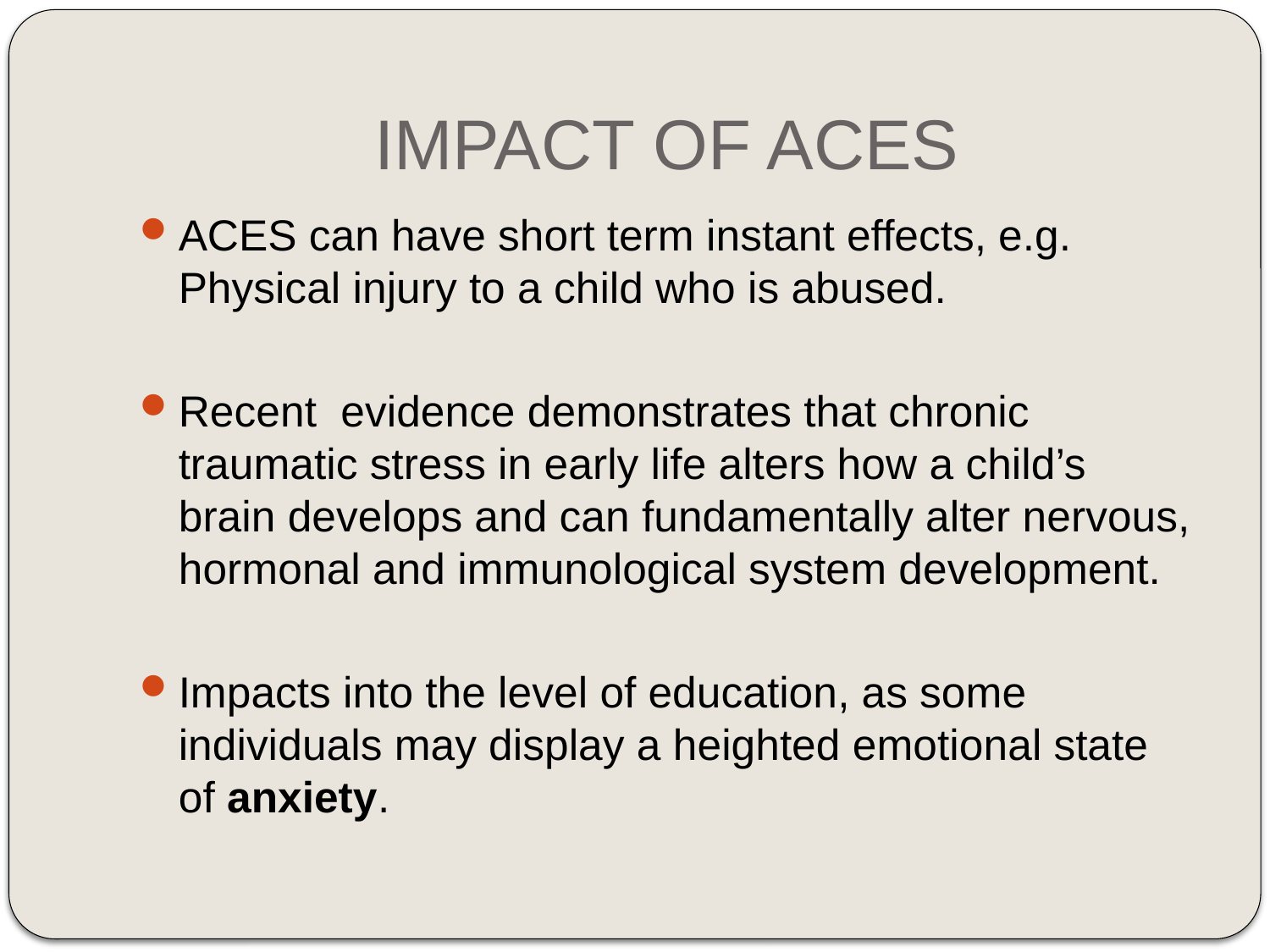

# IMPACT OF ACES
ACES can have short term instant effects, e.g. Physical injury to a child who is abused.

Recent  evidence demonstrates that chronic traumatic stress in early life alters how a child’s brain develops and can fundamentally alter nervous, hormonal and immunological system development.

Impacts into the level of education, as some individuals may display a heighted emotional state of anxiety.